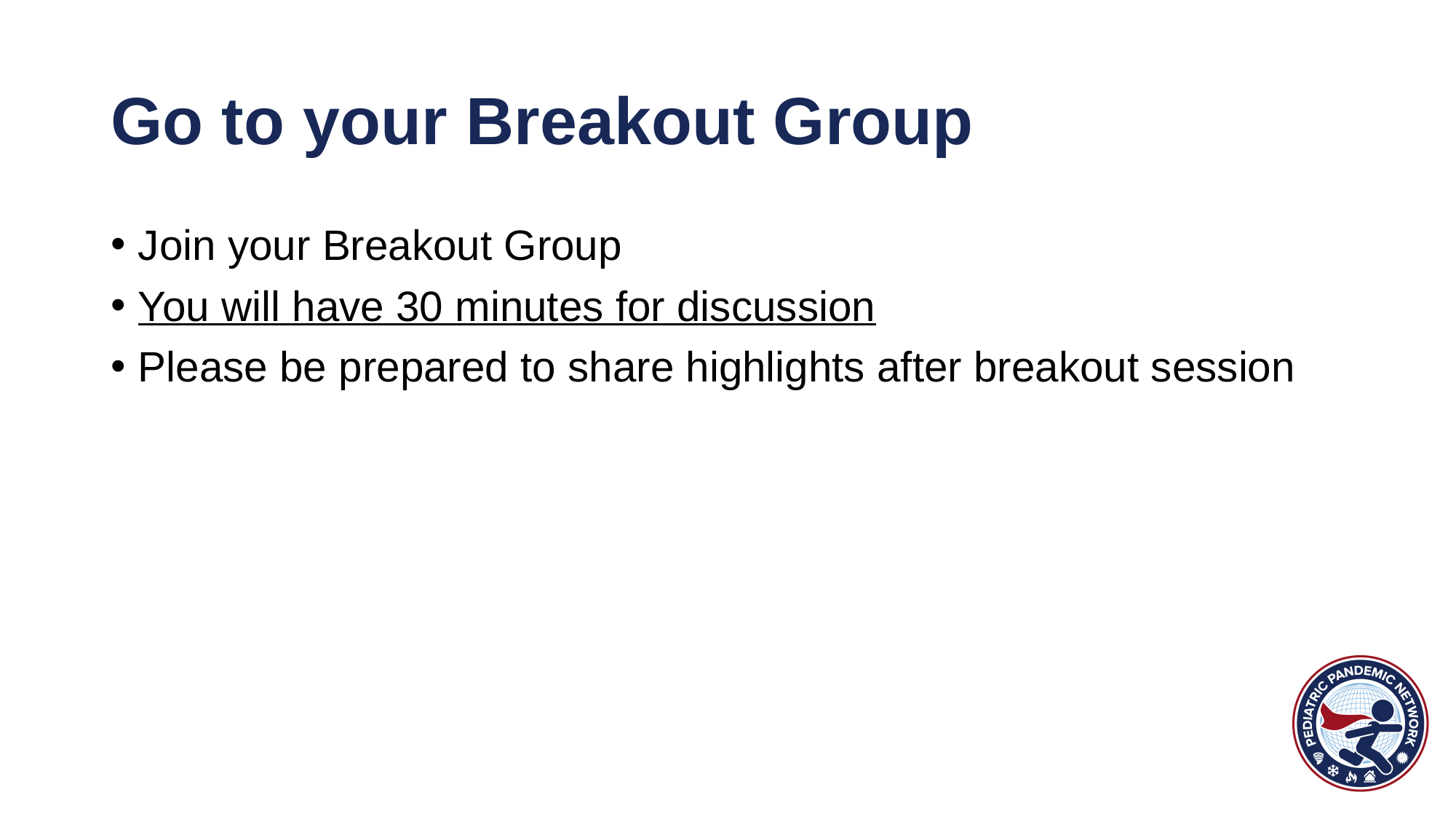

# Go to your Breakout Group
Join your Breakout Group
You will have 30 minutes for discussion
Please be prepared to share highlights after breakout session